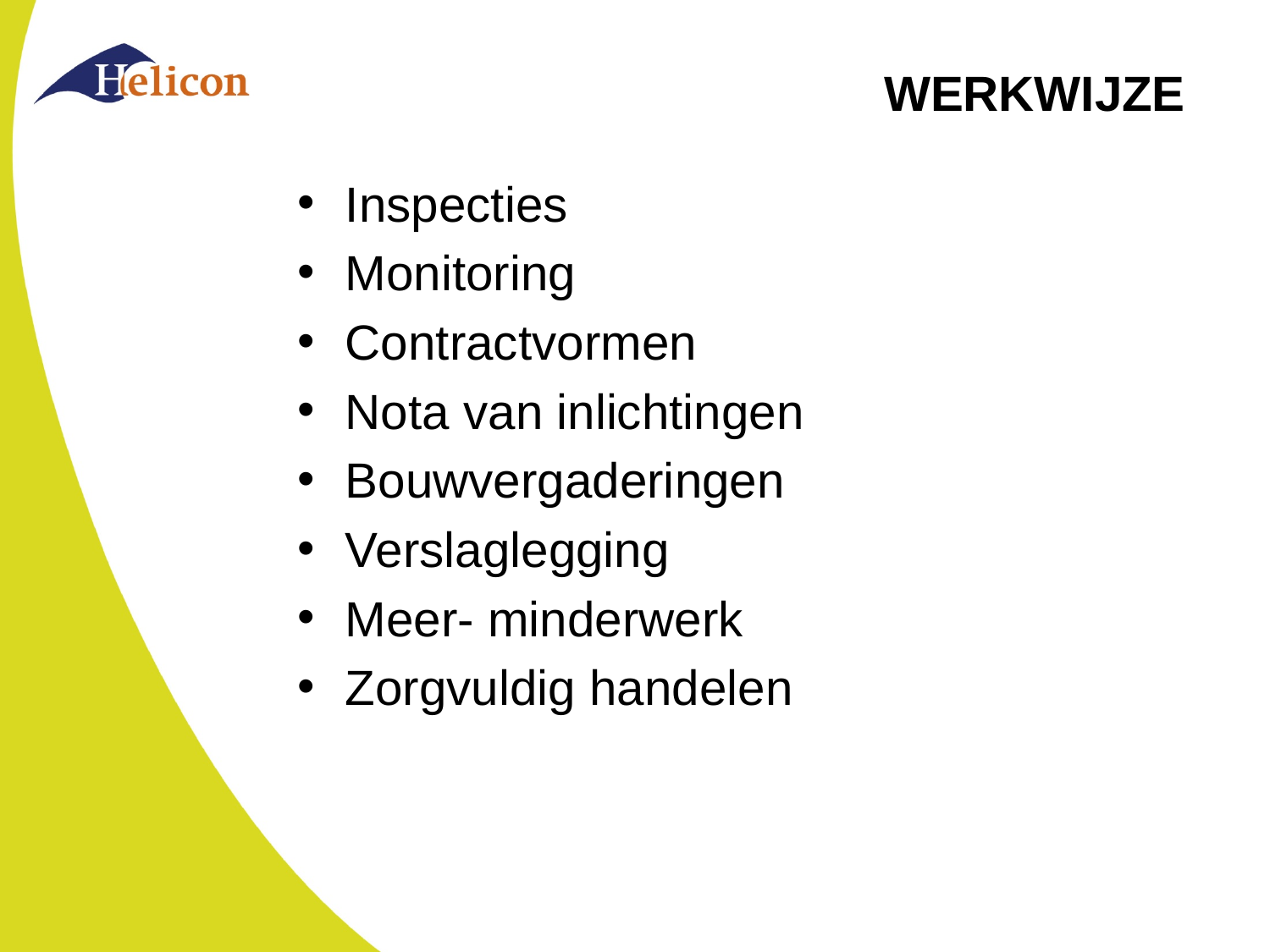

# WERKWIJZE
Inspecties
Monitoring
Contractvormen
Nota van inlichtingen
Bouwvergaderingen
Verslaglegging
Meer- minderwerk
Zorgvuldig handelen